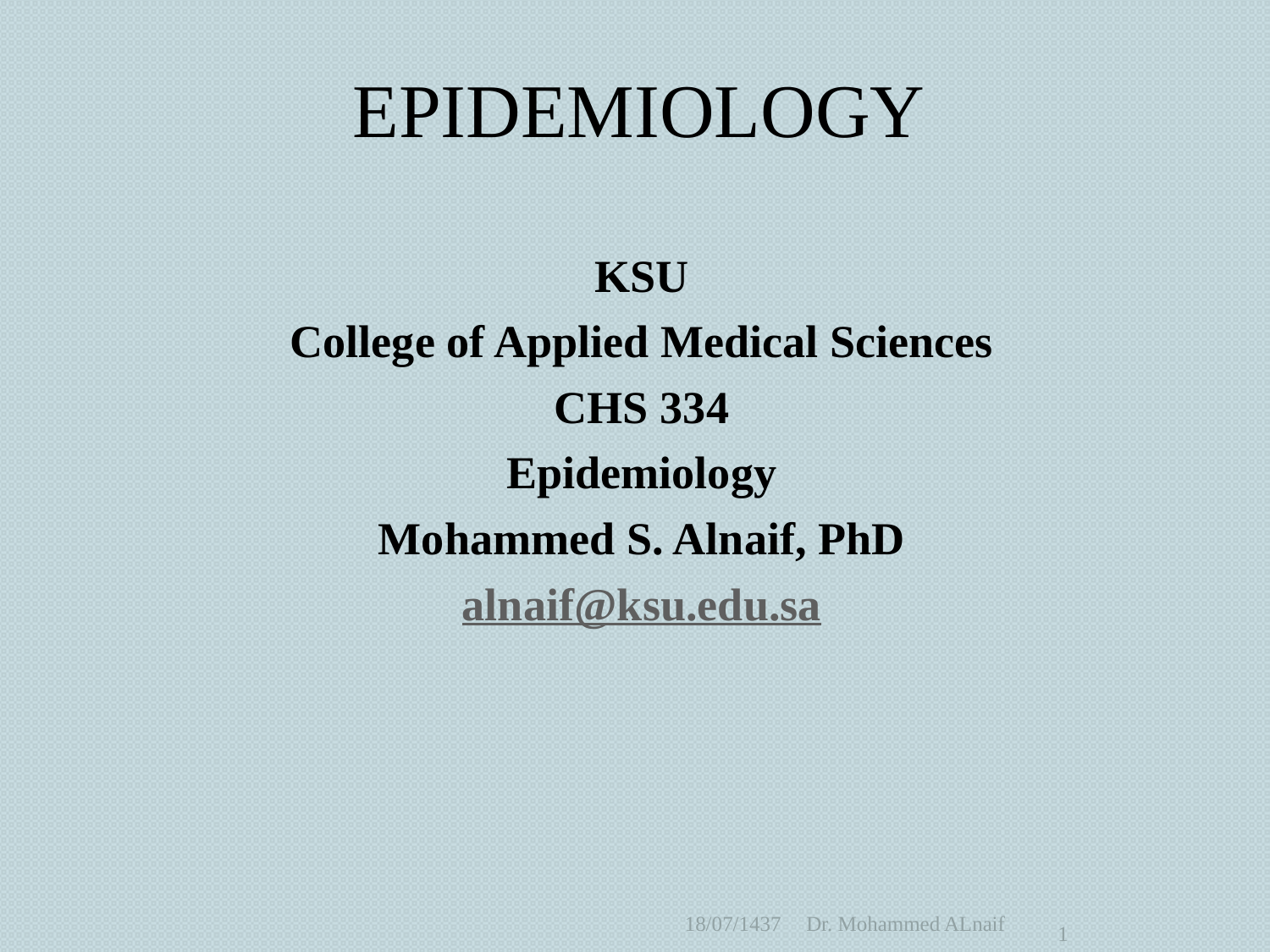

# EPIDEMIOLOGY
KSU
College of Applied Medical Sciences
CHS 334
Epidemiology
Mohammed S. Alnaif, PhD
alnaif@ksu.edu.sa

18/07/1437
Dr. Mohammed ALnaif
1